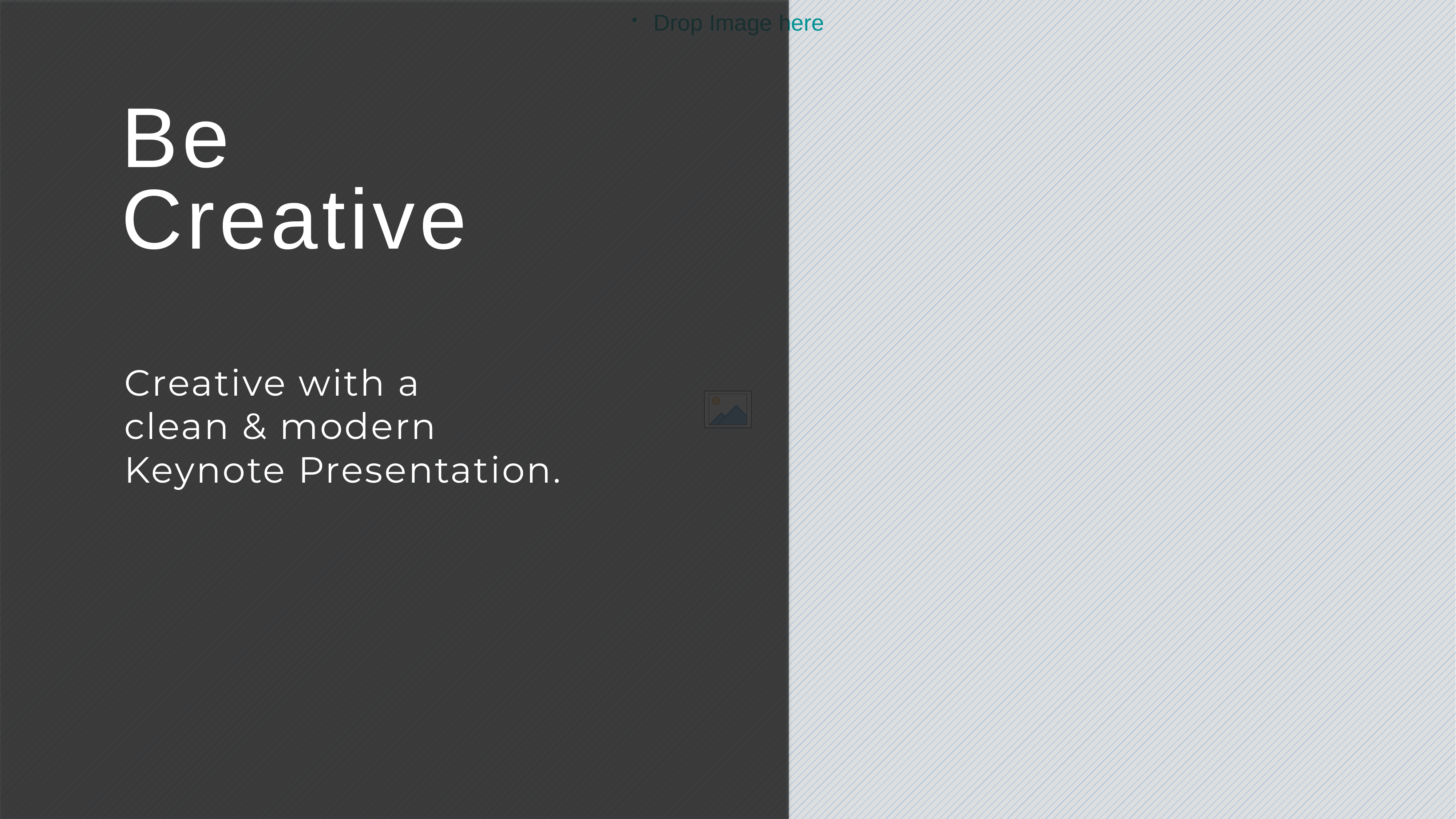

Be
Creative
Creative with a
clean & modern
Keynote Presentation.